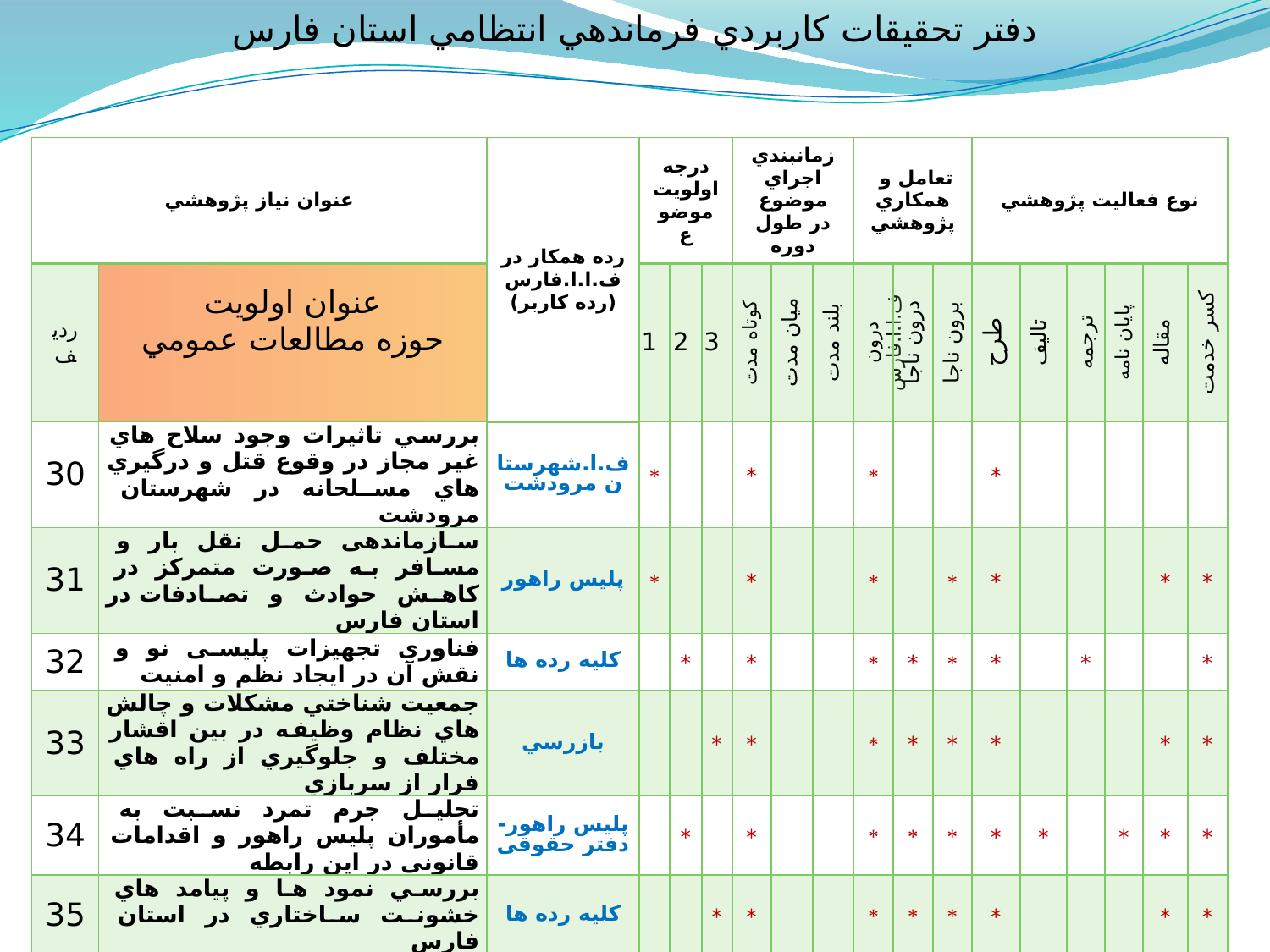

دفتر تحقيقات كاربردي فرماندهي انتظامي استان فارس
| عنوان نياز پژوهشي |  | رده همكار در ف.ا.ا.فارس (رده كاربر) | درجه اولويت موضوع |  |  | زمانبندي اجراي موضوع در طول دوره |  |  | تعامل و همكاري پژوهشي |  |  | نوع فعاليت پژوهشي |  |  |  |  |  |
| --- | --- | --- | --- | --- | --- | --- | --- | --- | --- | --- | --- | --- | --- | --- | --- | --- | --- |
| رديف | عنوان اولويت حوزه مطالعات عمومي |  | 1 | 2 | 3 | كوتاه مدت | ميان مدت | بلند مدت | درون ف.ا.ا.فارس | درون ناجا | برون ناجا | طرح | تاليف | ترجمه | پايان نامه | مقاله | كسر خدمت |
| 30 | بررسي تاثيرات وجود سلاح هاي غير مجاز در وقوع قتل و درگيري هاي مسلحانه در شهرستان مرودشت | ف.ا.شهرستان مرودشت | \* |  |  | \* |  |  | \* |  |  | \* |  |  |  |  |  |
| 31 | سازماندهی حمل نقل بار و مسافر به صورت متمرکز در کاهش حوادث و تصادفات در استان فارس | پليس راهور | \* |  |  | \* |  |  | \* |  | \* | \* |  |  |  | \* | \* |
| 32 | فناوری تجهیزات پلیسی نو و نقش آن در ایجاد نظم و امنیت | كليه رده ها |  | \* |  | \* |  |  | \* | \* | \* | \* |  | \* |  |  | \* |
| 33 | جمعيت شناختي مشكلات و چالش هاي نظام وظيفه در بين اقشار مختلف و جلوگيري از راه هاي فرار از سربازي | بازرسي |  |  | \* | \* |  |  | \* | \* | \* | \* |  |  |  | \* | \* |
| 34 | تحلیل جرم تمرد نسبت به مأموران پلیس راهور و اقدامات قانونی در این رابطه | پليس راهور- دفتر حقوقی |  | \* |  | \* |  |  | \* | \* | \* | \* | \* |  | \* | \* | \* |
| 35 | بررسي نمود ها و پيامد هاي خشونت ساختاري در استان فارس | كليه رده ها |  |  | \* | \* |  |  | \* | \* | \* | \* |  |  |  | \* | \* |
| 36 | ریشه یابی شیوه های نوین مبارزه با پدیده قاچاق کالا در استان فارس و ارائه مدل های کاربردی | پليس آگاهی | \* |  |  | \* |  |  | \* | \* | \* | \* | \* |  | \* | \* | \* |
| 37 | شناسایی کانال های قاچاق کالا و ارز و نحوه تقابل علمی با آن در استان فارس | پليس آگاهی | \* |  |  | \* |  |  | \* | \* | \* | \* | \* |  | \* | \* | \* |